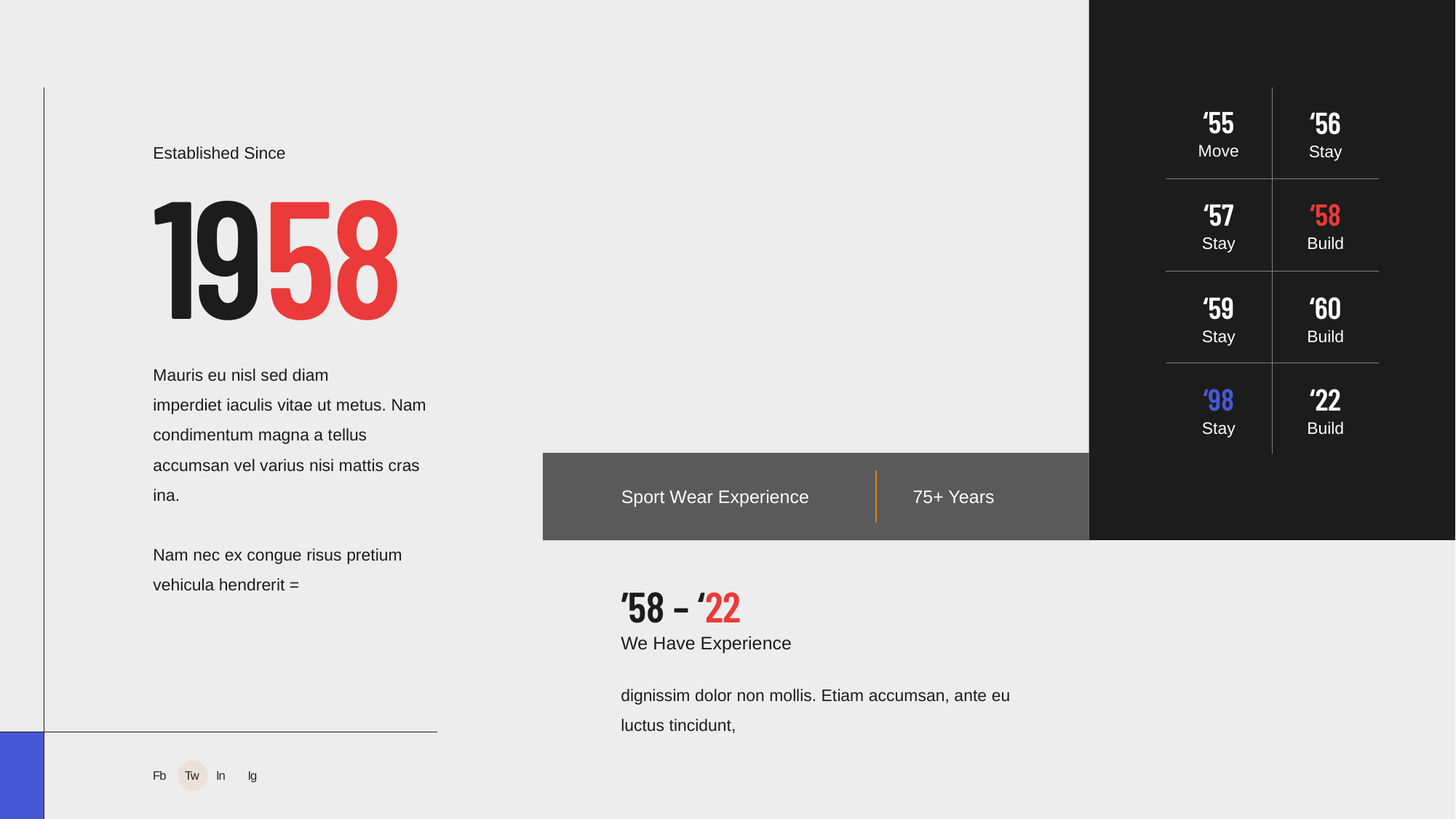

‘55
‘56
Move
Stay
Established Since
1958
‘57
‘58
Stay
Build
‘59
‘60
Stay
Build
Mauris eu nisl sed diam
imperdiet iaculis vitae ut metus. Nam condimentum magna a tellus accumsan vel varius nisi mattis cras ina.

Nam nec ex congue risus pretium vehicula hendrerit =
‘98
‘22
Stay
Build

Sport Wear Experience
75+ Years

’58 – ‘22
We Have Experience
dignissim dolor non mollis. Etiam accumsan, ante eu luctus tincidunt,

Fb
Tw
In
Ig